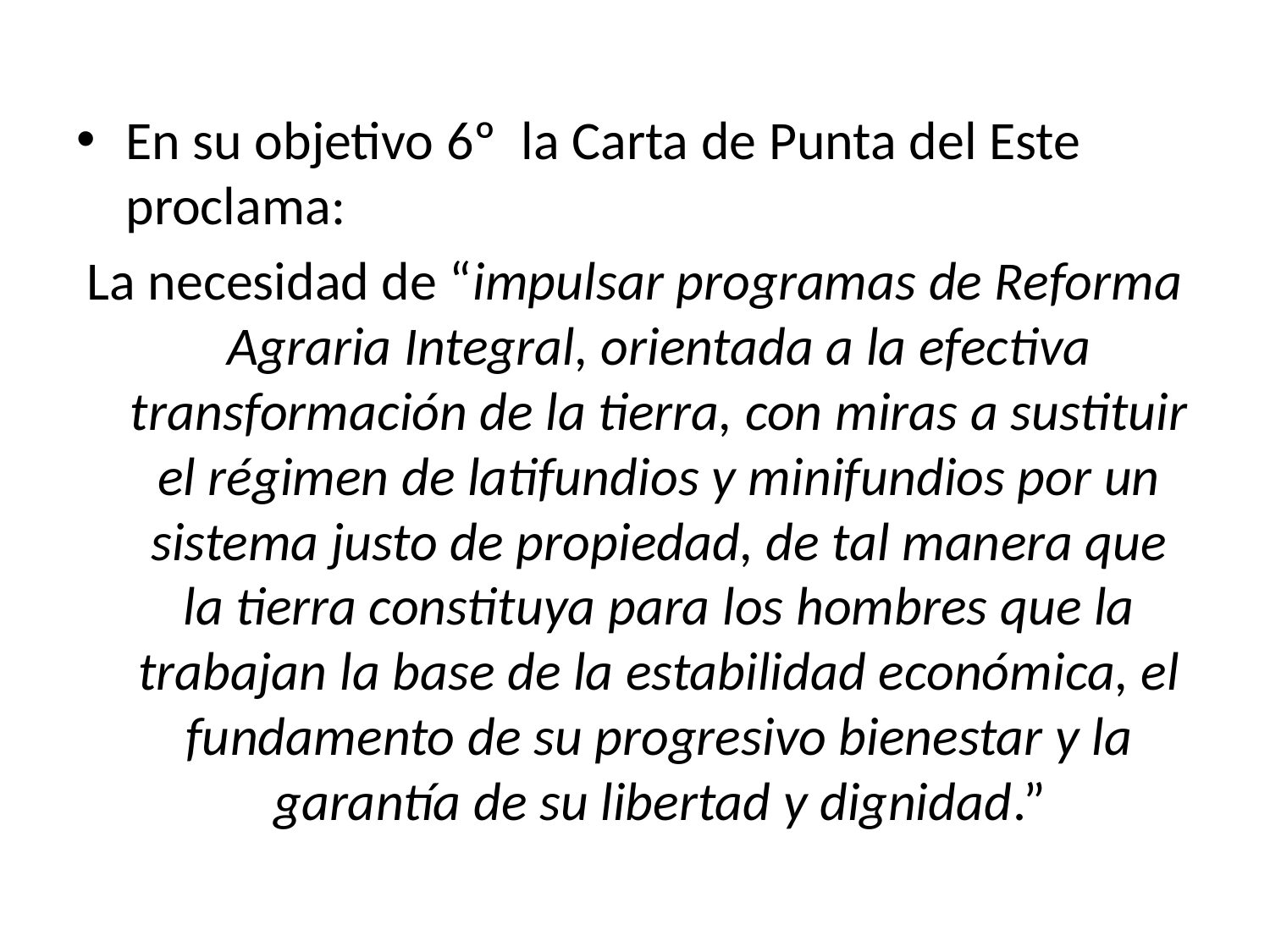

En su objetivo 6º  la Carta de Punta del Este proclama:
La necesidad de “impulsar programas de Reforma Agraria Integral, orientada a la efectiva transformación de la tierra, con miras a sustituir el régimen de latifundios y minifundios por un sistema justo de propiedad, de tal manera que la tierra constituya para los hombres que la trabajan la base de la estabilidad económica, el fundamento de su progresivo bienestar y la garantía de su libertad y dignidad.”